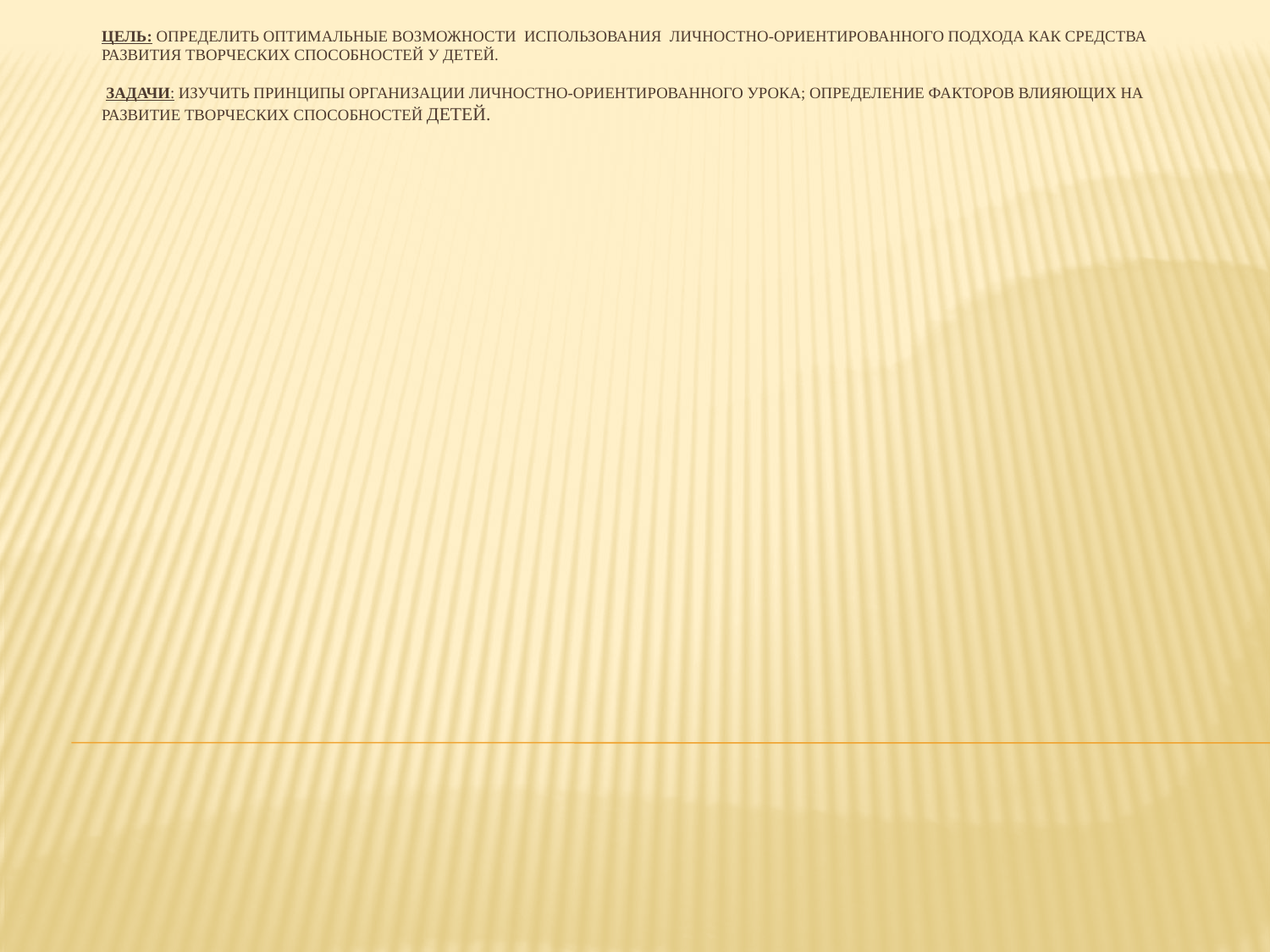

# Цель: определить оптимальные возможности  использования  личностно-ориентированного подхода как средства развития творческих способностей у детей. Задачи: изучить принципы организации личностно-ориентированного урока; определение факторов влияющих на развитие творческих способностей детей.